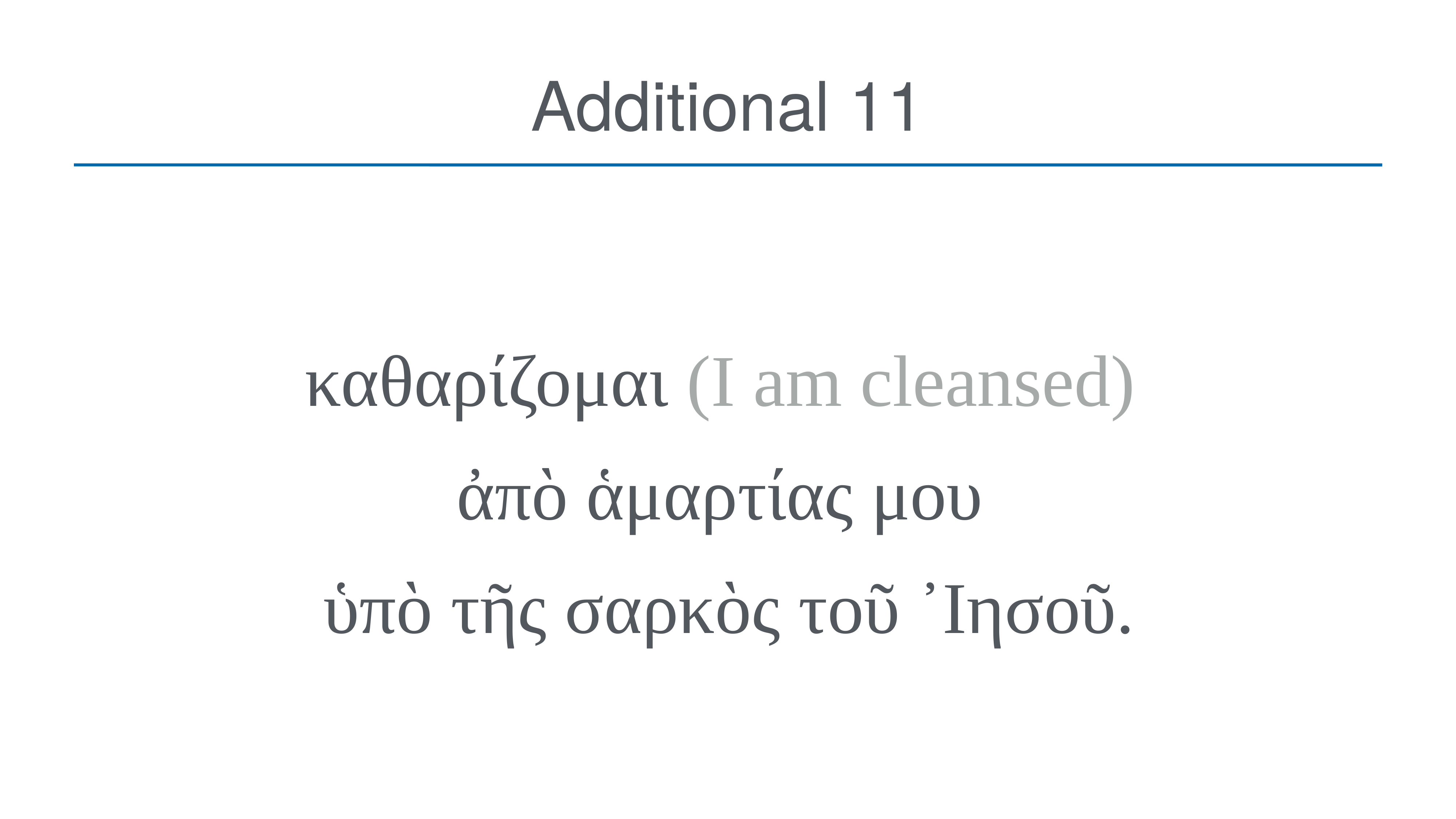

# Additional 11
καθαρίζομαι (I am cleansed)
ἀπὸ ἁμαρτίας μου
ὑπὸ τῆς σαρκὸς τοῦ ᾽Ιησοῦ.